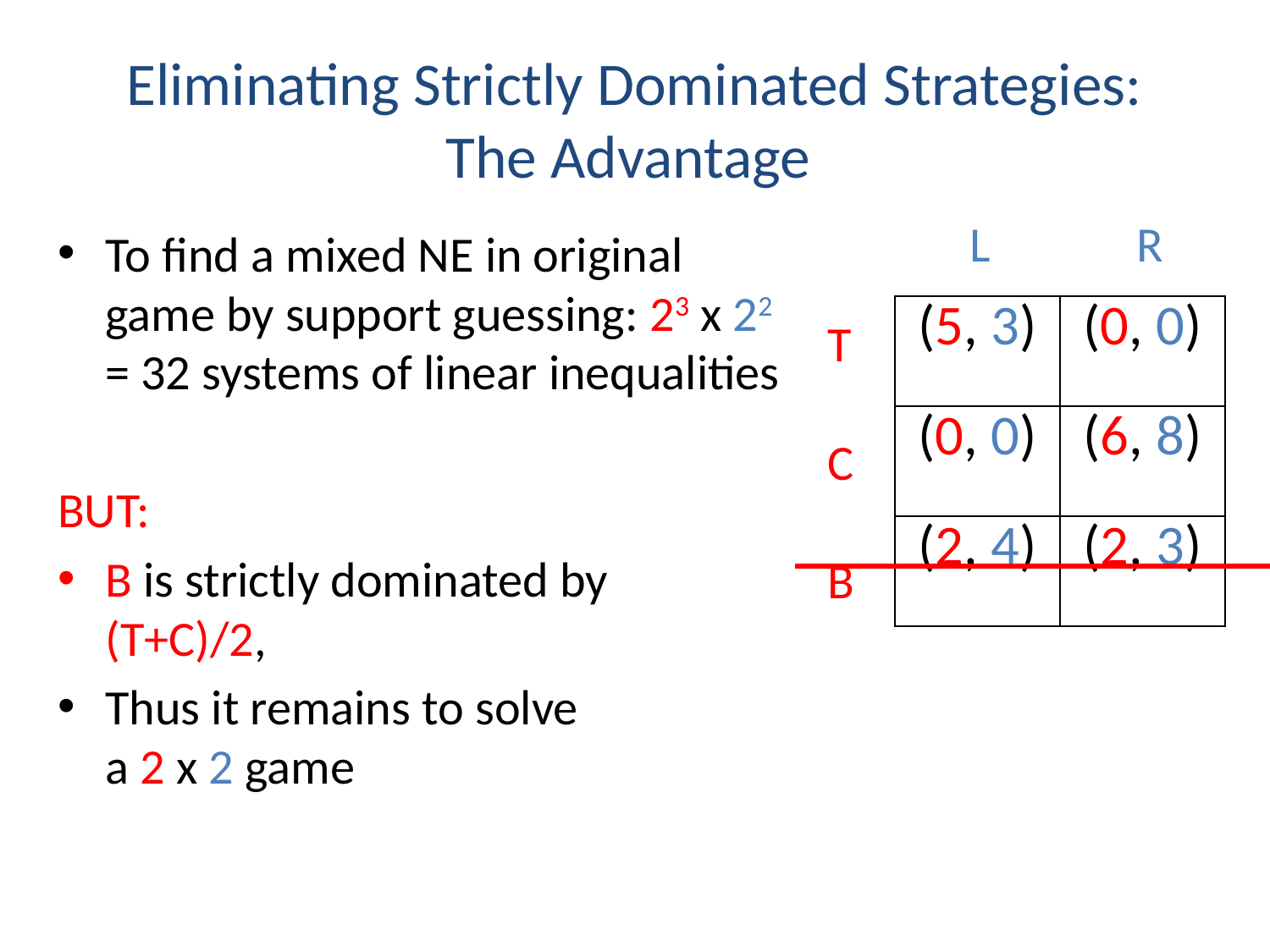

# Eliminating Strictly Dominated Strategies: The Advantage
 L             R
To find a mixed NE in original game by support guessing: 23 x 22 = 32 systems of linear inequalities

BUT:
B is strictly dominated by
(T+C)/2,
Thus it remains to solve
a 2 x 2 game
| (5, 3) | (0, 0) |
| --- | --- |
| (0, 0) | (6, 8) |
| (2, 4) | (2, 3) |
T

C

B